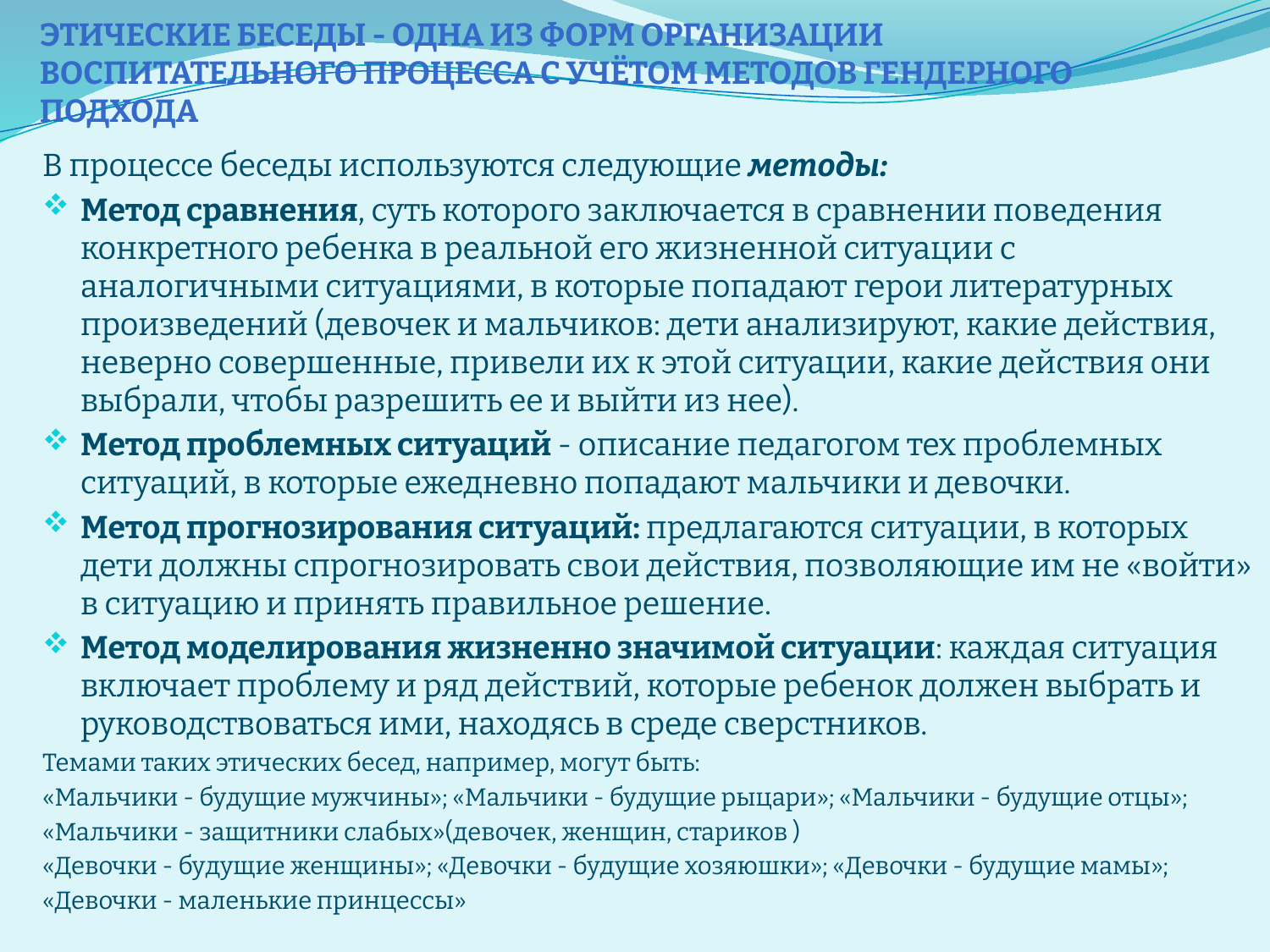

# этические беседы - Одна из форм организации воспитательного процесса с учётом методов гендерного подхода
В процессе беседы используются следующие методы:
Метод сравнения, суть которого заключается в сравнении поведения конкретного ребенка в реальной его жизненной ситуации с аналогичными ситуациями, в которые попадают герои литературных произведений (девочек и мальчиков: дети анализируют, какие действия, неверно совершенные, привели их к этой ситуации, какие действия они выбрали, чтобы разрешить ее и выйти из нее).
Метод проблемных ситуаций - описание педагогом тех проблемных ситуаций, в которые ежедневно попадают мальчики и девочки.
Метод прогнозирования ситуаций: предлагаются ситуации, в которых дети должны спрогнозировать свои действия, позволяющие им не «войти» в ситуацию и принять правильное решение.
Метод моделирования жизненно значимой ситуации: каждая ситуация включает проблему и ряд действий, которые ребенок должен выбрать и руководствоваться ими, находясь в среде сверстников.
Темами таких этических бесед, например, могут быть:
«Мальчики - будущие мужчины»; «Мальчики - будущие рыцари»; «Мальчики - будущие отцы»;
«Мальчики - защитники слабых»(девочек, женщин, стариков )
«Девочки - будущие женщины»; «Девочки - будущие хозяюшки»; «Девочки - будущие мамы»;
«Девочки - маленькие принцессы»